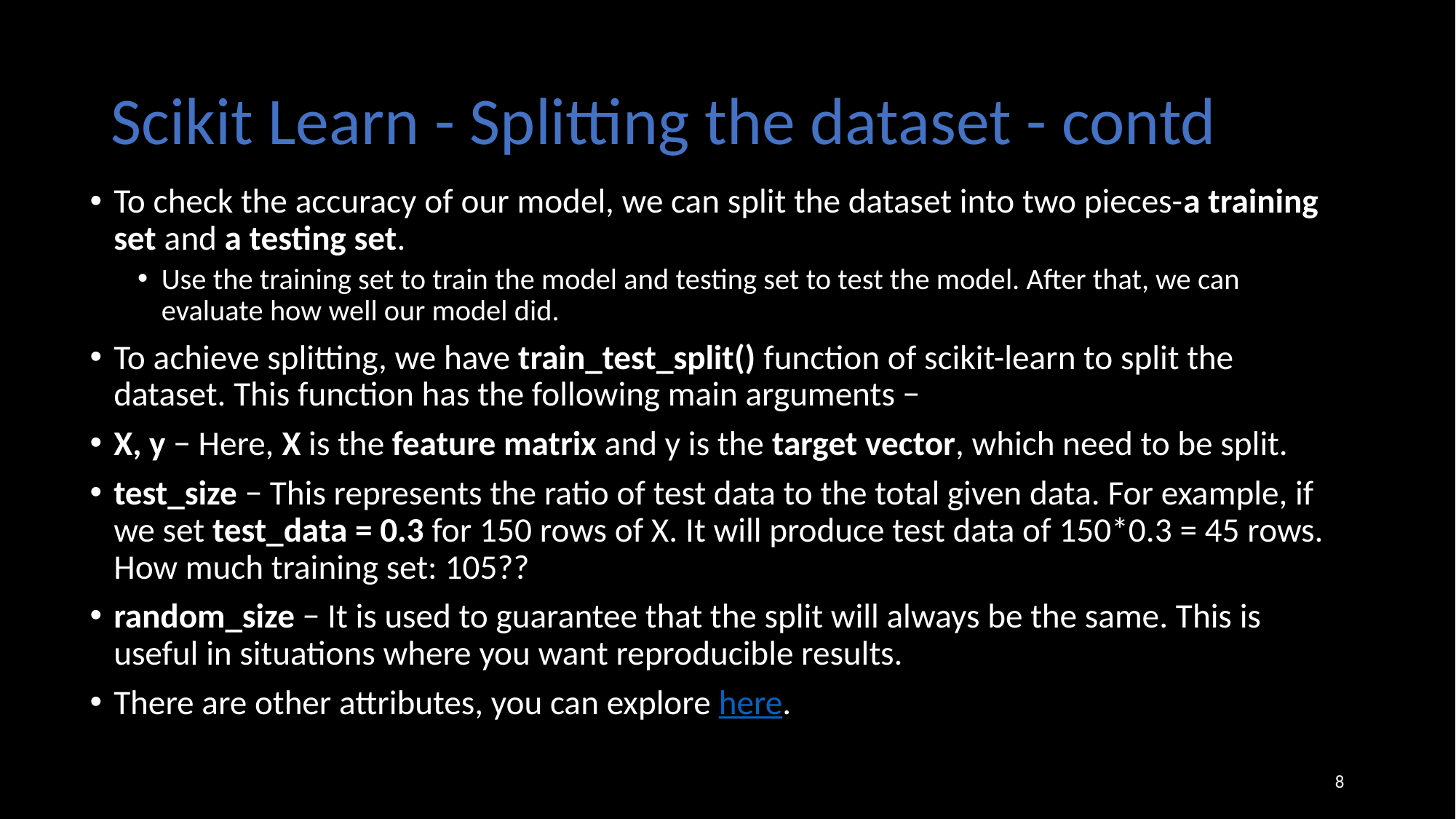

# Scikit Learn - Splitting the dataset - contd
To check the accuracy of our model, we can split the dataset into two pieces-a training set and a testing set.
Use the training set to train the model and testing set to test the model. After that, we can evaluate how well our model did.
To achieve splitting, we have train_test_split() function of scikit-learn to split the dataset. This function has the following main arguments −
X, y − Here, X is the feature matrix and y is the target vector, which need to be split.
test_size − This represents the ratio of test data to the total given data. For example, if we set test_data = 0.3 for 150 rows of X. It will produce test data of 150*0.3 = 45 rows. How much training set: 105??
random_size − It is used to guarantee that the split will always be the same. This is useful in situations where you want reproducible results.
There are other attributes, you can explore here.

8